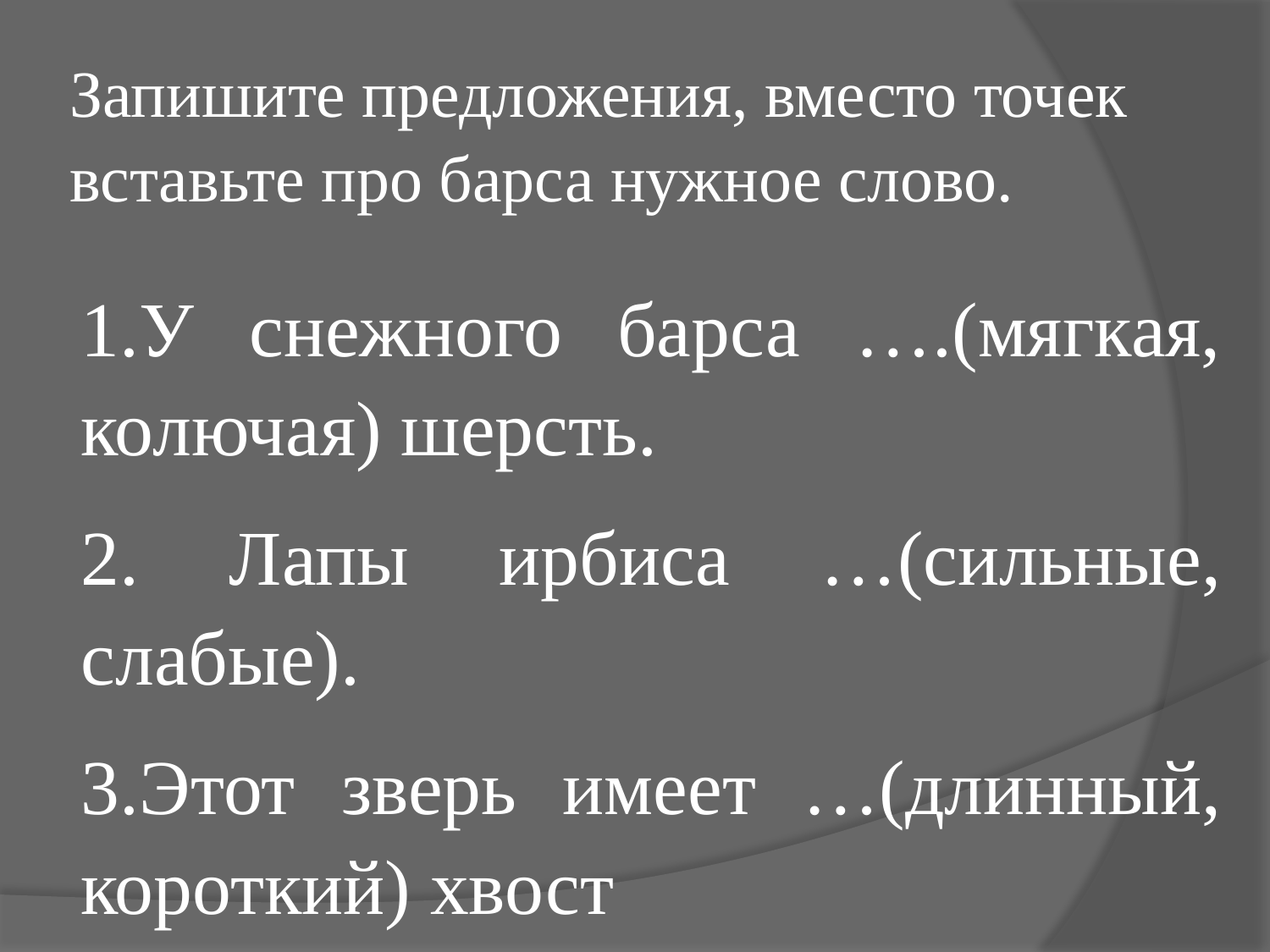

# Запишите предложения, вместо точек вставьте про барса нужное слово.
1.У снежного барса ….(мягкая, колючая) шерсть.
2. Лапы ирбиса …(сильные, слабые).
3.Этот зверь имеет …(длинный, короткий) хвост